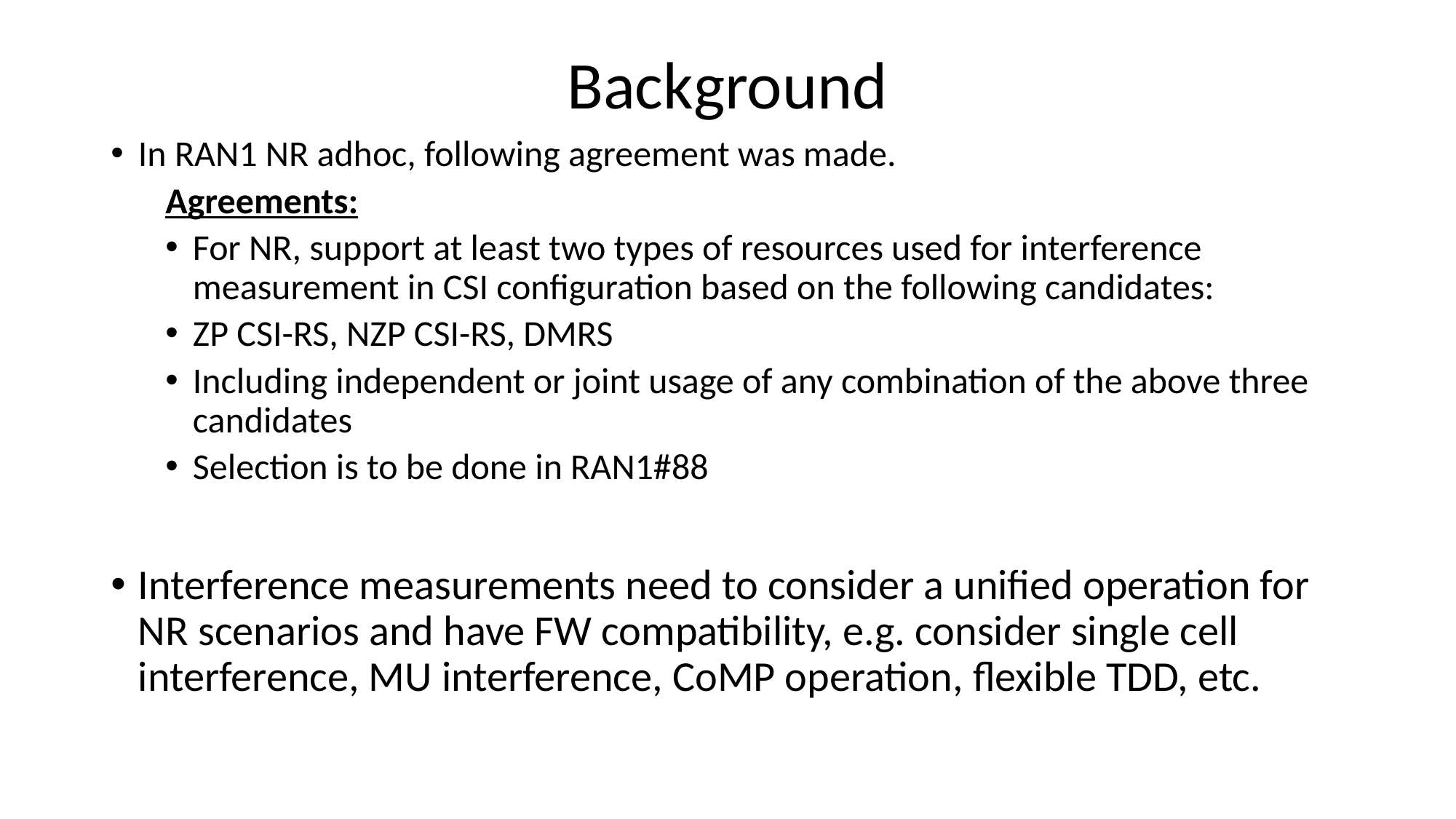

# Background
In RAN1 NR adhoc, following agreement was made.
Agreements:
For NR, support at least two types of resources used for interference measurement in CSI configuration based on the following candidates:
ZP CSI-RS, NZP CSI-RS, DMRS
Including independent or joint usage of any combination of the above three candidates
Selection is to be done in RAN1#88

Interference measurements need to consider a unified operation for NR scenarios and have FW compatibility, e.g. consider single cell interference, MU interference, CoMP operation, flexible TDD, etc.